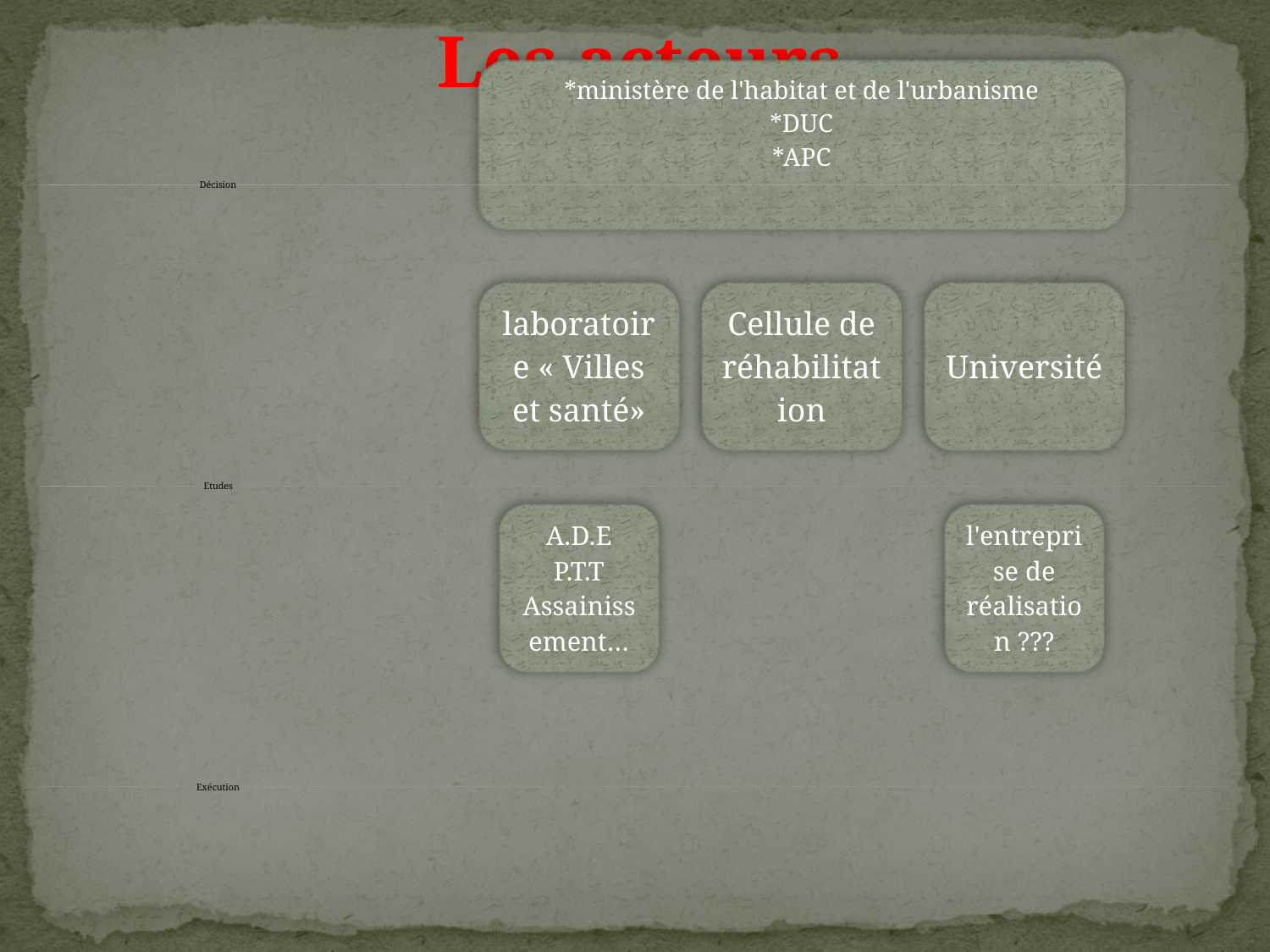

Les acteurs
*ministère de l'habitat et de l'urbanisme
*DUC
*APC
laboratoire « Villes et santé»
A.D.E
P.T.T
Assainissement…
Université
Décision
Etudes
Exécution
Cellule de réhabilitation
l'entreprise de réalisation ???